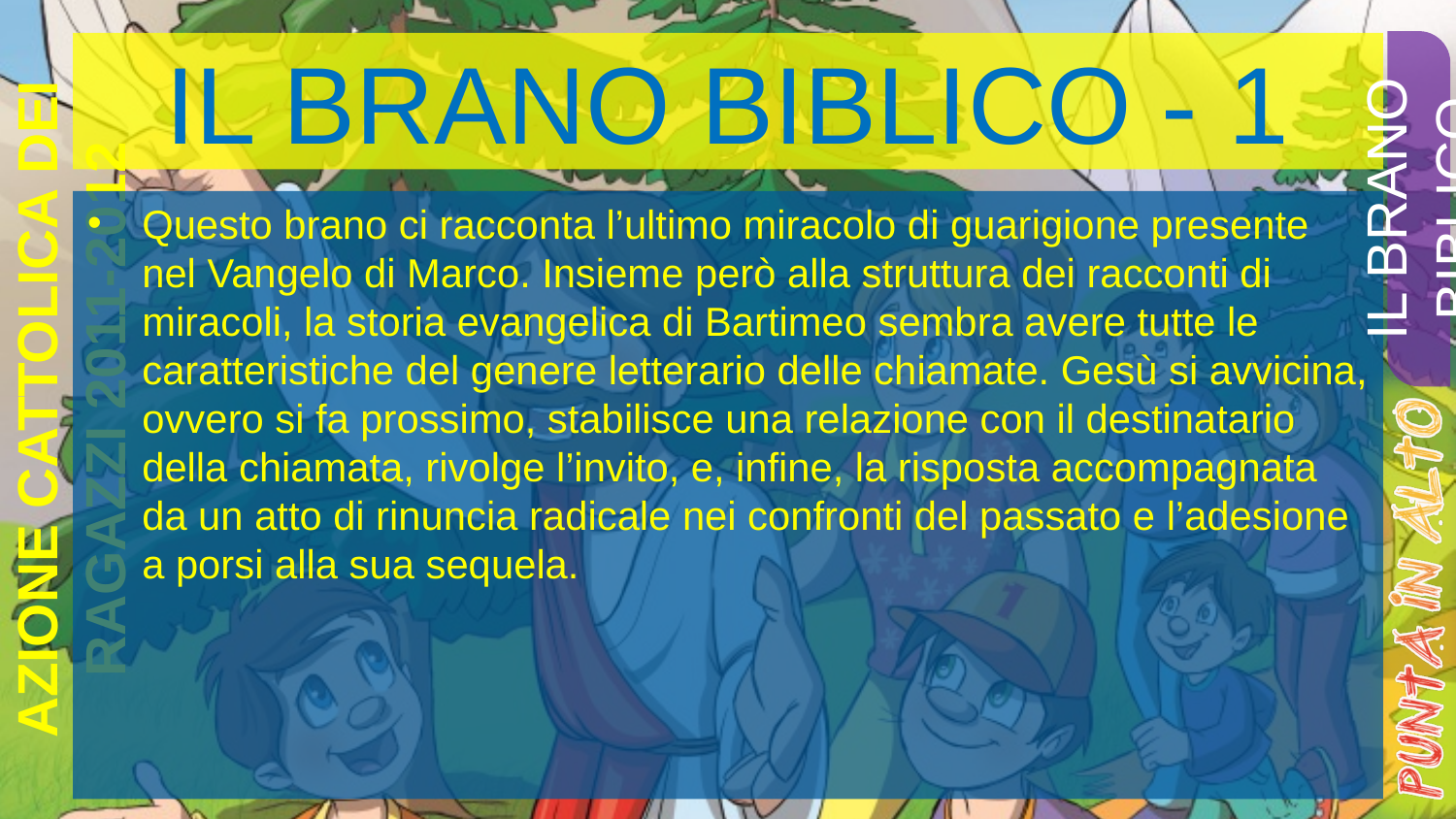

# IL BRANO BIBLICO - 1
IL BRANO BIBLICO
Questo brano ci racconta l’ultimo miracolo di guarigione presente nel Vangelo di Marco. Insieme però alla struttura dei racconti di miracoli, la storia evangelica di Bartimeo sembra avere tutte le caratteristiche del genere letterario delle chiamate. Gesù si avvicina, ovvero si fa prossimo, stabilisce una relazione con il destinatario della chiamata, rivolge l’invito, e, infine, la risposta accompagnata da un atto di rinuncia radicale nei confronti del passato e l’adesione a porsi alla sua sequela.